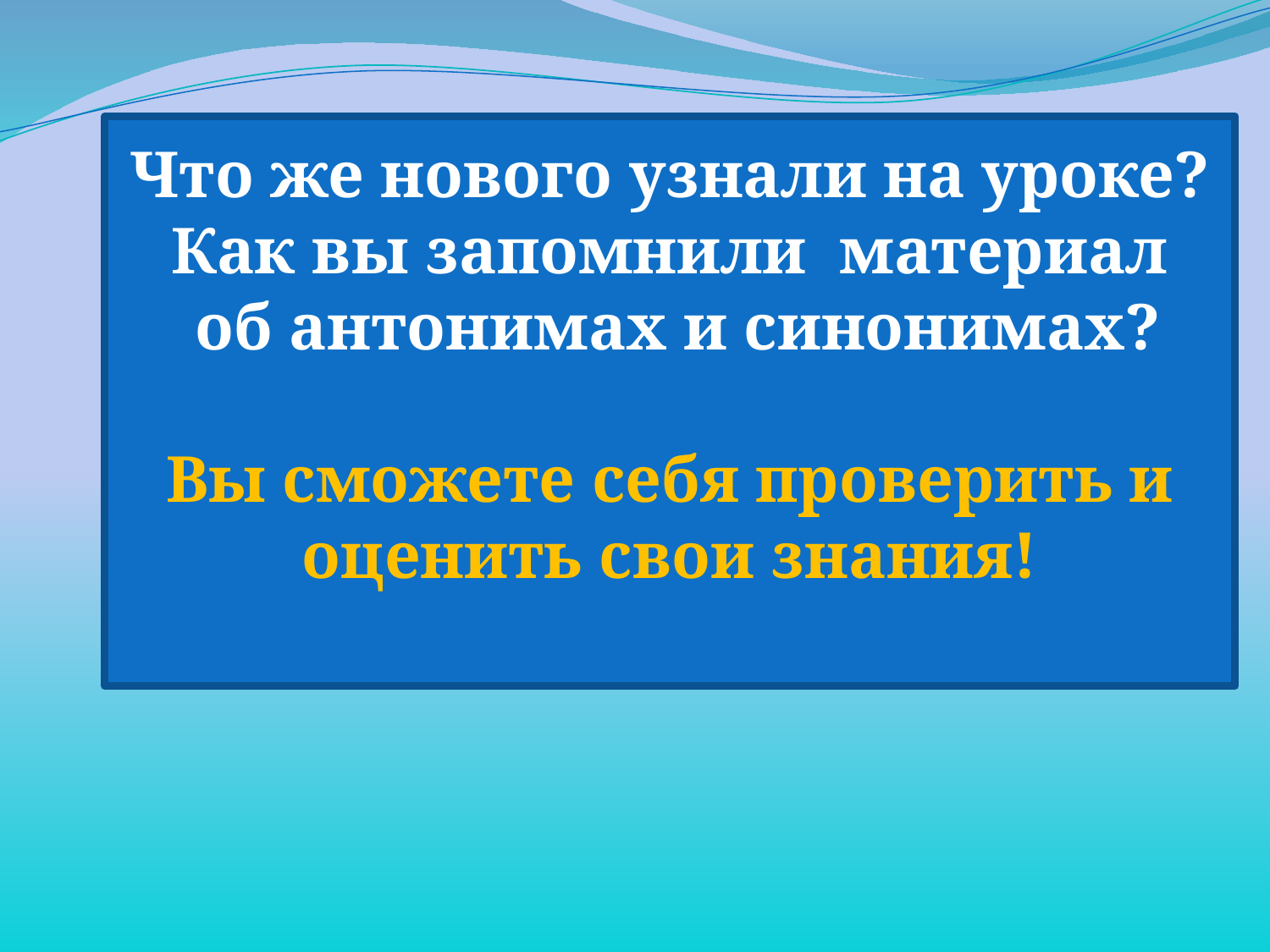

Что же нового узнали на уроке?
Как вы запомнили  материал
 об антонимах и синонимах?

Вы сможете себя проверить и оценить свои знания!